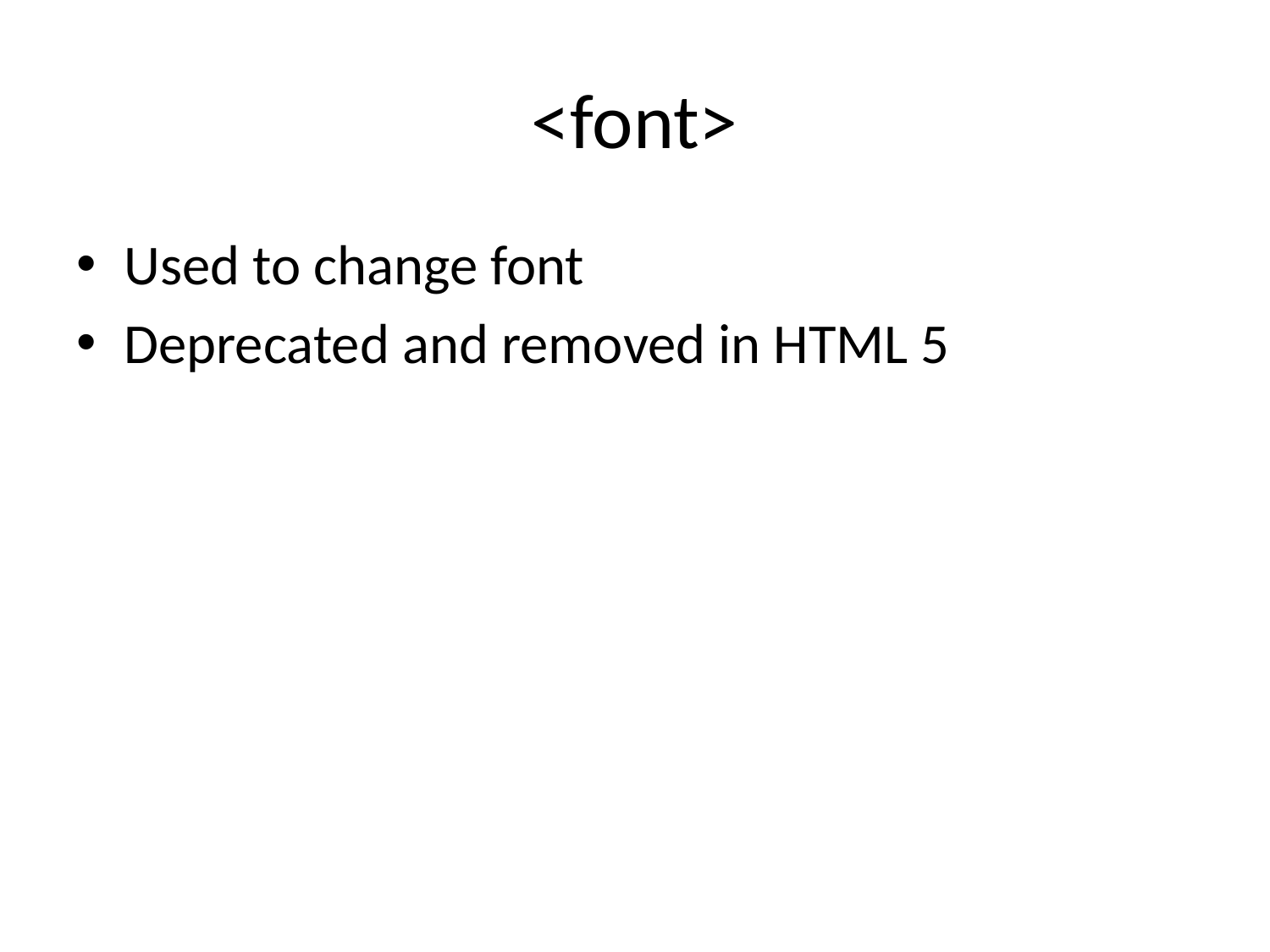

# <font>
Used to change font
Deprecated and removed in HTML 5